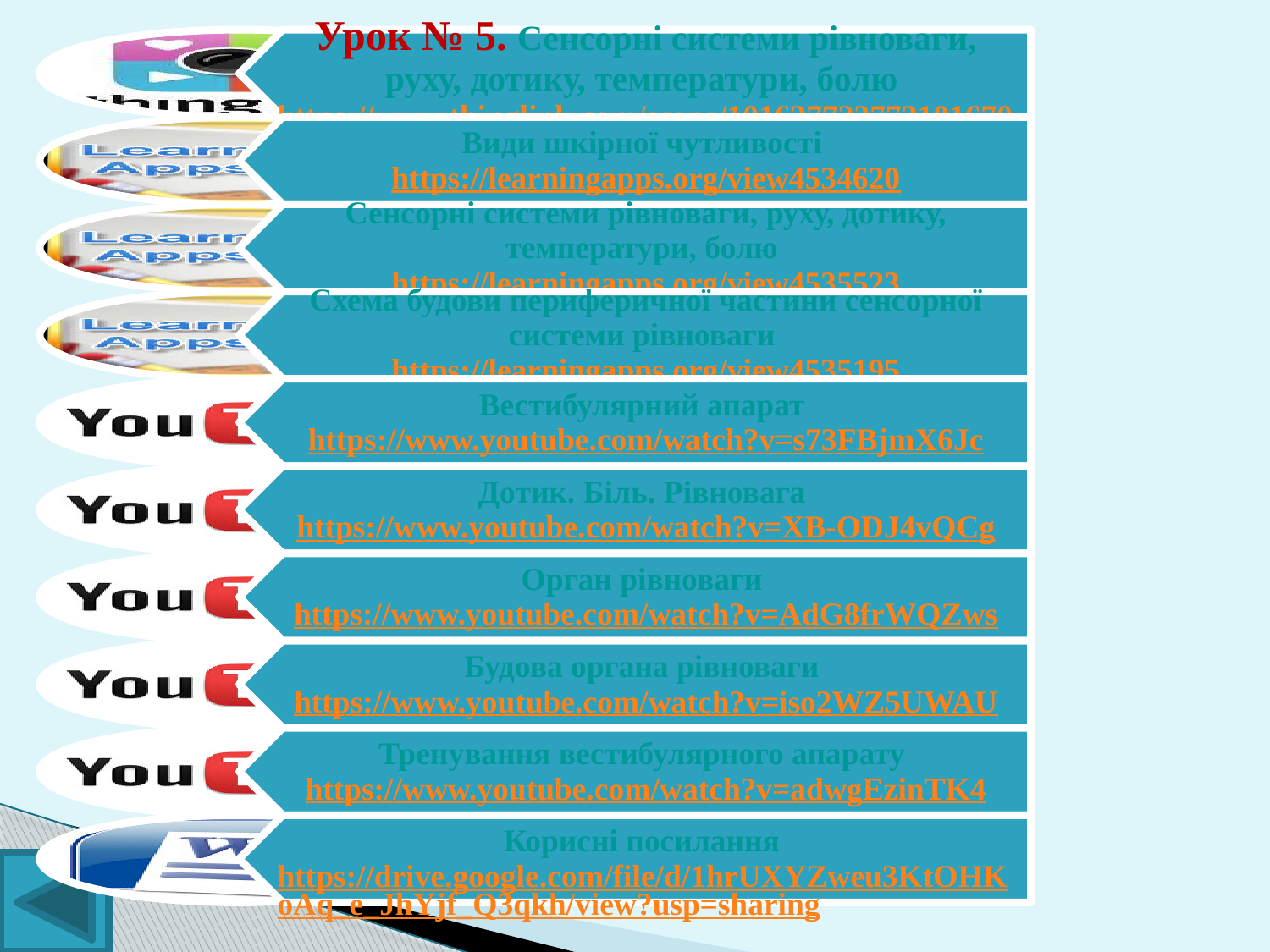

Дотик. Біль. Рівновага https://www.youtube.com/watch?v=XB-ODJ4vQCg
Орган рівноваги https://www.youtube.com/watch?v=AdG8frWQZws
Будова органа рівноваги https://www.youtube.com/watch?v=iso2WZ5UWAU
Тренування вестибулярного апарату https://www.youtube.com/watch?v=adwgEzinTK4
Корисні посилання https://drive.google.com/file/d/1hrUXYZweu3KtOHKoAq_e_JhYjf_Q3qkh/view?usp=sharing
Вестибулярний апарат https://www.youtube.com/watch?v=s73FBjmX6Jc
Сенсорні системи рівноваги, руху, дотику, температури, болю https://learningapps.org/view4535523
Схема будови периферичної частини сенсорної системи рівноваги https://learningapps.org/view4535195